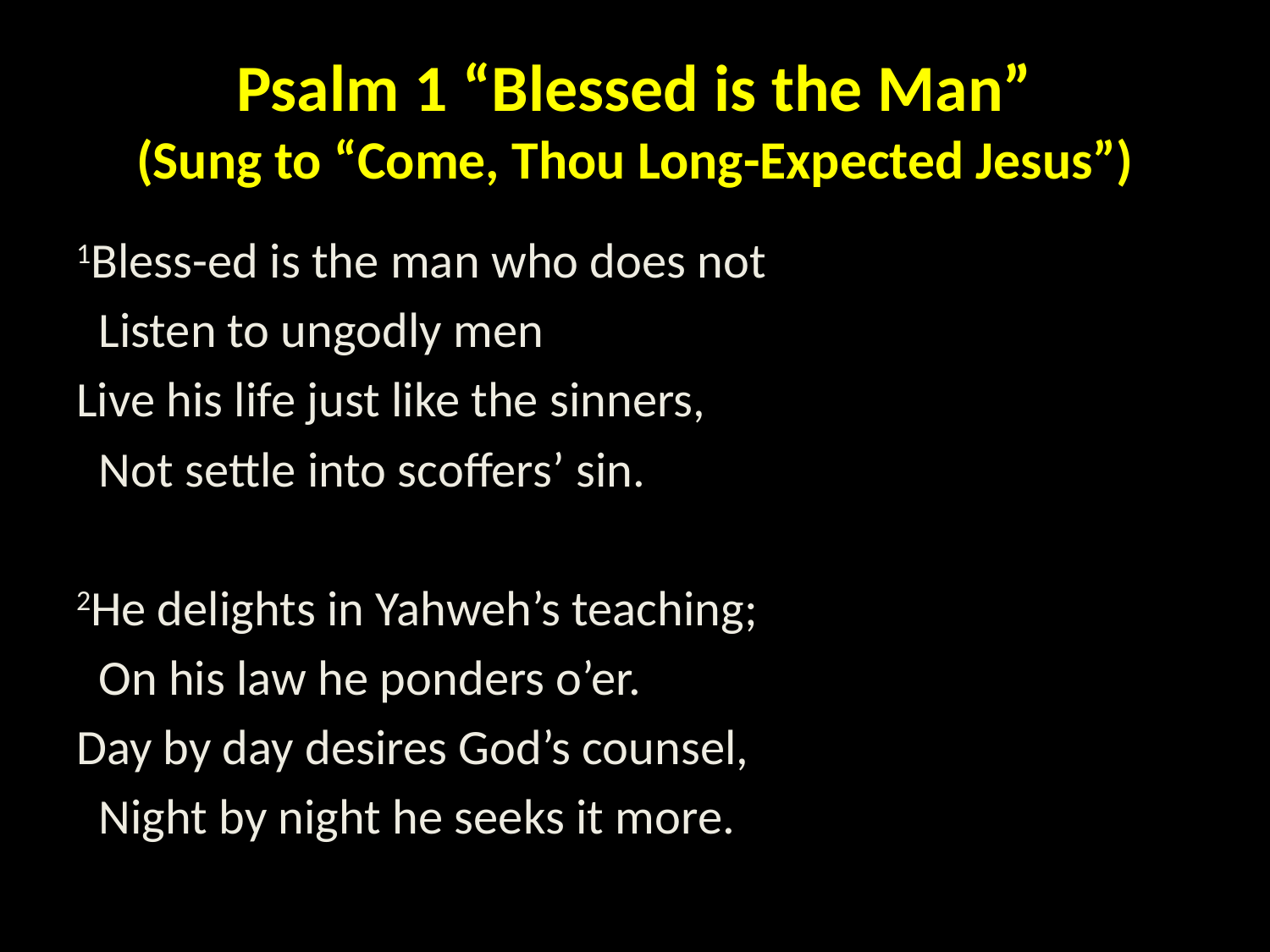

# Psalm 1 “Blessed is the Man” (Sung to “Come, Thou Long-Expected Jesus”)
1Bless-ed is the man who does not
  Listen to ungodly men
Live his life just like the sinners,
  Not settle into scoffers’ sin.

2He delights in Yahweh’s teaching;
  On his law he ponders o’er.
Day by day desires God’s counsel,
  Night by night he seeks it more.